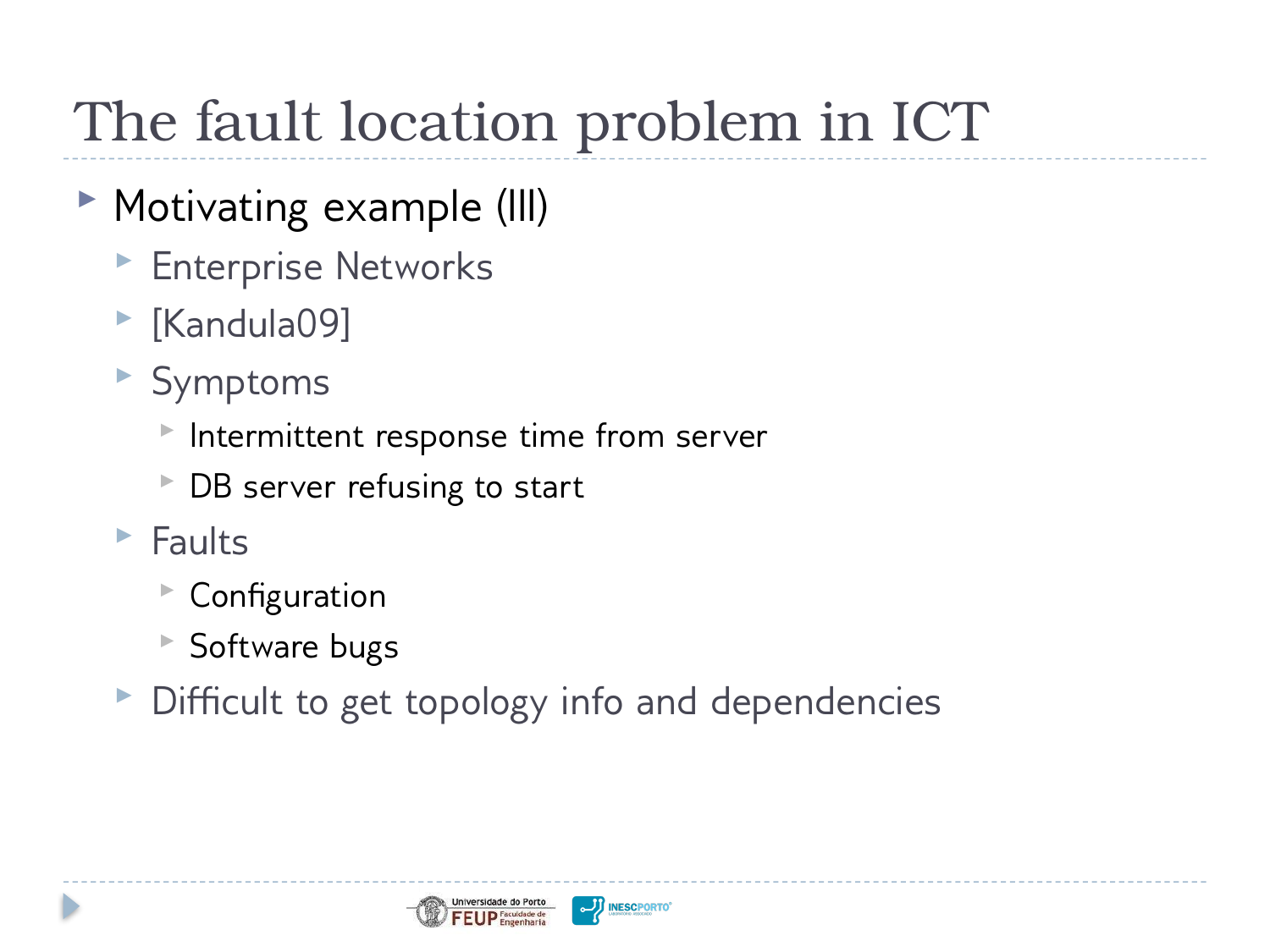

# The fault location problem in ICT
Motivating example (III)
Enterprise Networks
[Kandula09]
Symptoms
Intermittent response time from server
DB server refusing to start
Faults
Configuration
Software bugs
Difficult to get topology info and dependencies